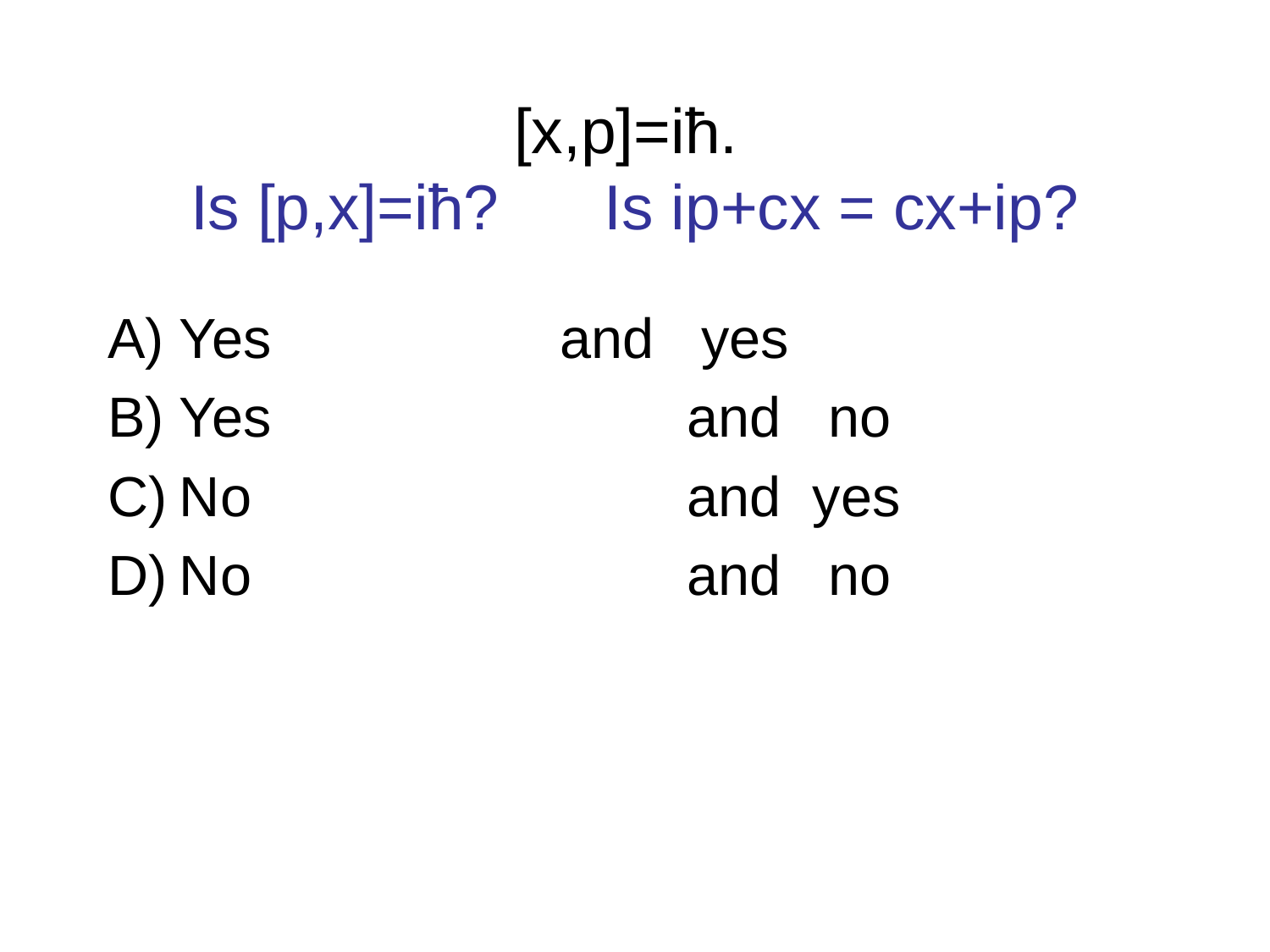

# [x,p]=iħ. Is [p,x]=iħ?      Is ip+cx = cx+ip?
Yes              	and   yes
Yes    	  		and   no
No      	  		and  yes
No      	  		and   no